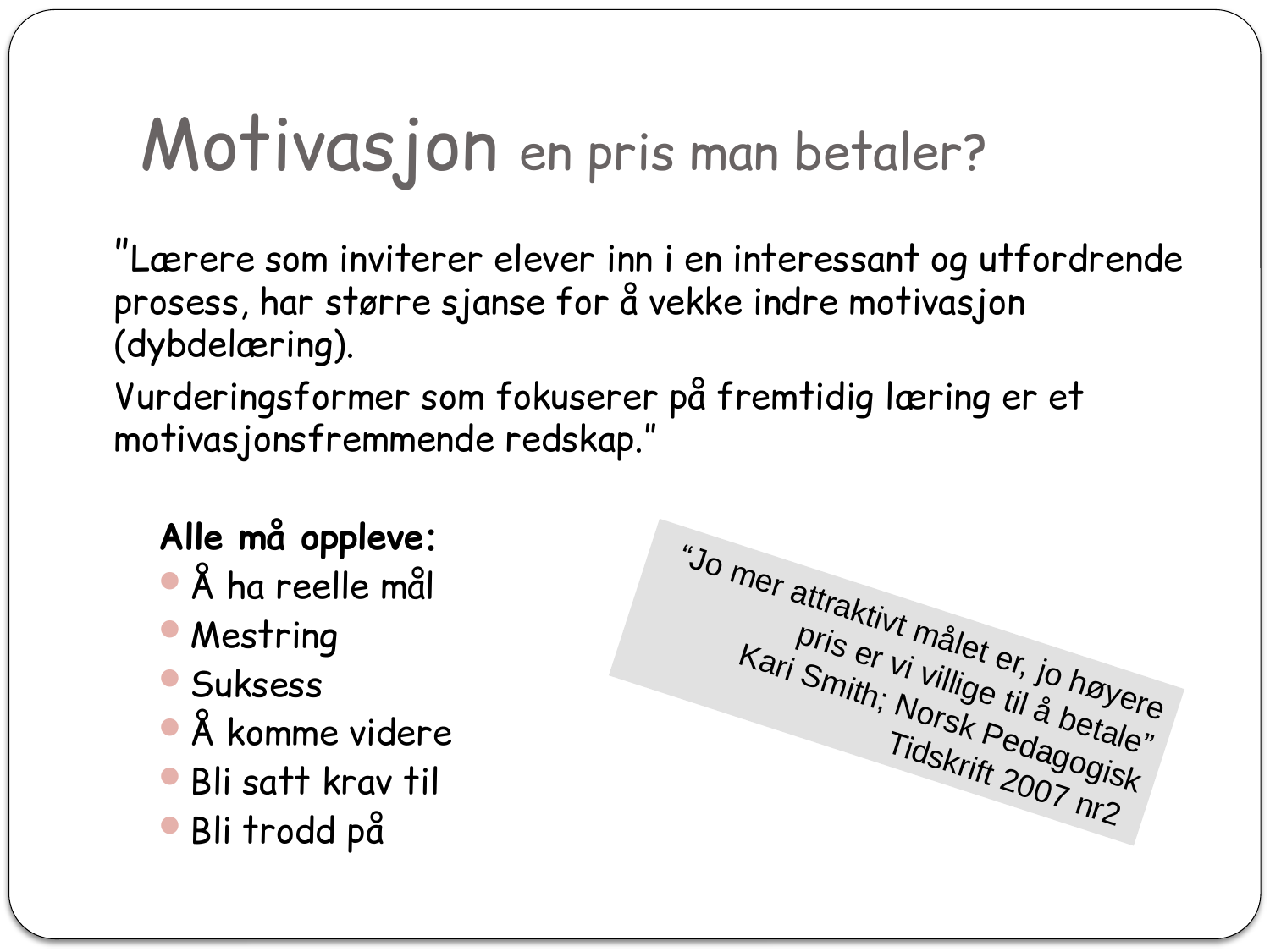

# Motivasjon en pris man betaler?
	”Lærere som inviterer elever inn i en interessant og utfordrende prosess, har større sjanse for å vekke indre motivasjon (dybdelæring).
	Vurderingsformer som fokuserer på fremtidig læring er et motivasjonsfremmende redskap.”

Alle må oppleve:
Å ha reelle mål
Mestring
Suksess
Å komme videre
Bli satt krav til
Bli trodd på
“Jo mer attraktivt målet er, jo høyere pris er vi villige til å betale”
Kari Smith; Norsk Pedagogisk Tidskrift 2007 nr2
8